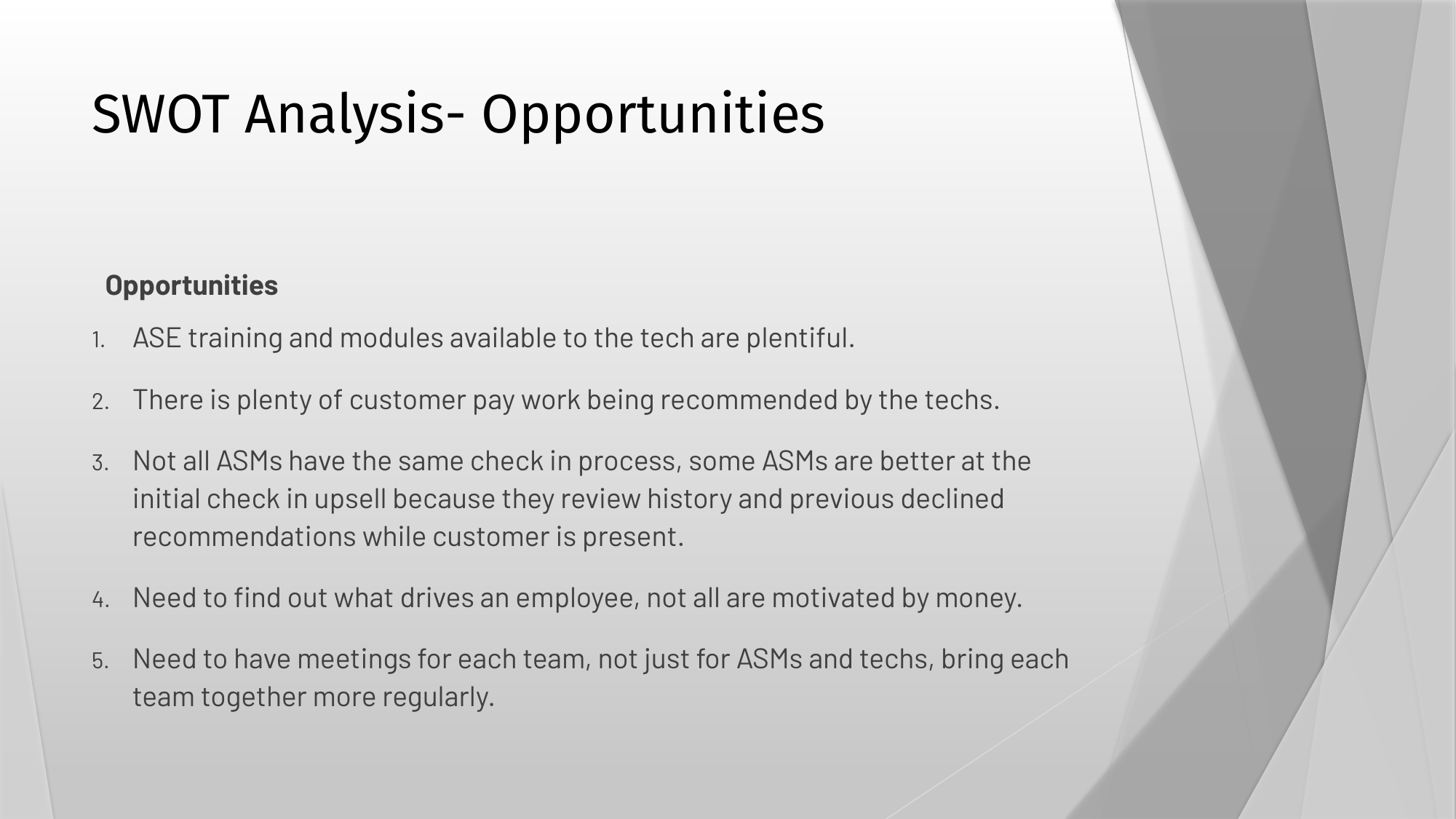

# SWOT Analysis- Opportunities
Opportunities
ASE training and modules available to the tech are plentiful.
There is plenty of customer pay work being recommended by the techs.
Not all ASMs have the same check in process, some ASMs are better at the initial check in upsell because they review history and previous declined recommendations while customer is present.
Need to find out what drives an employee, not all are motivated by money.
Need to have meetings for each team, not just for ASMs and techs, bring each team together more regularly.